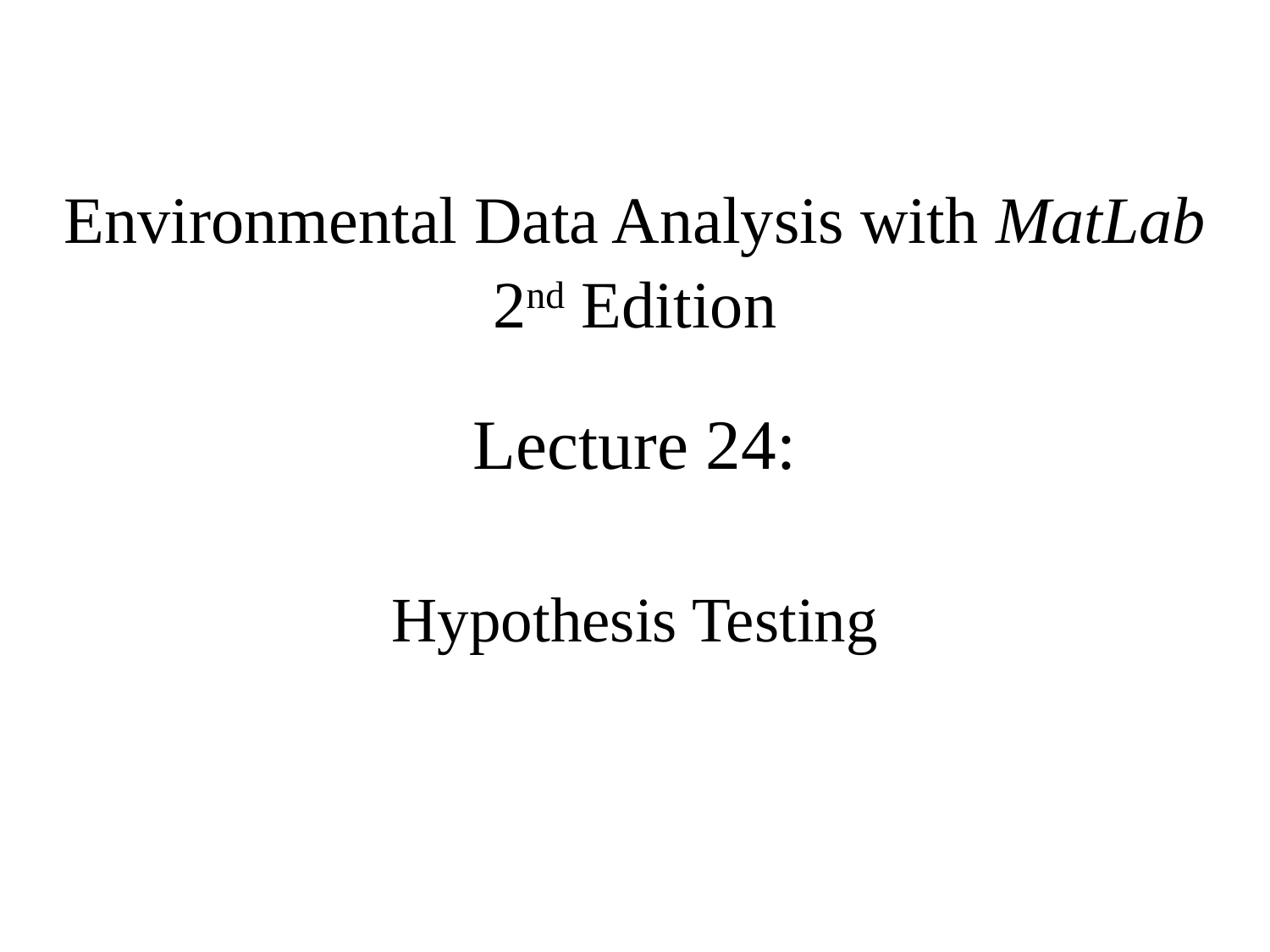

Environmental Data Analysis with MatLab
2nd Edition
Lecture 24:

Hypothesis Testing